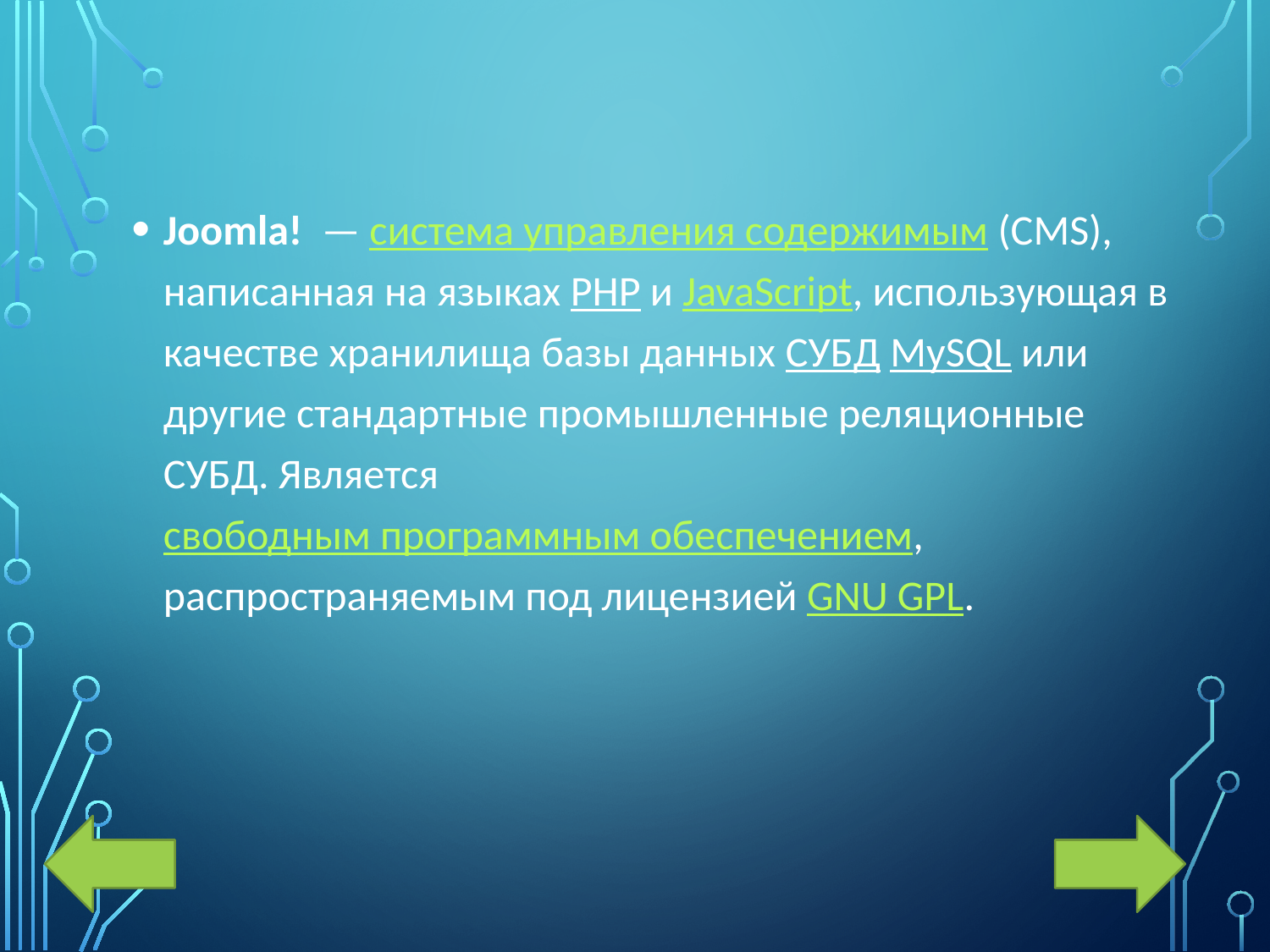

Joomla!  — система управления содержимым (CMS), написанная на языках PHP и JavaScript, использующая в качестве хранилища базы данных СУБД MySQL или другие стандартные промышленные реляционные СУБД. Является свободным программным обеспечением, распространяемым под лицензией GNU GPL.